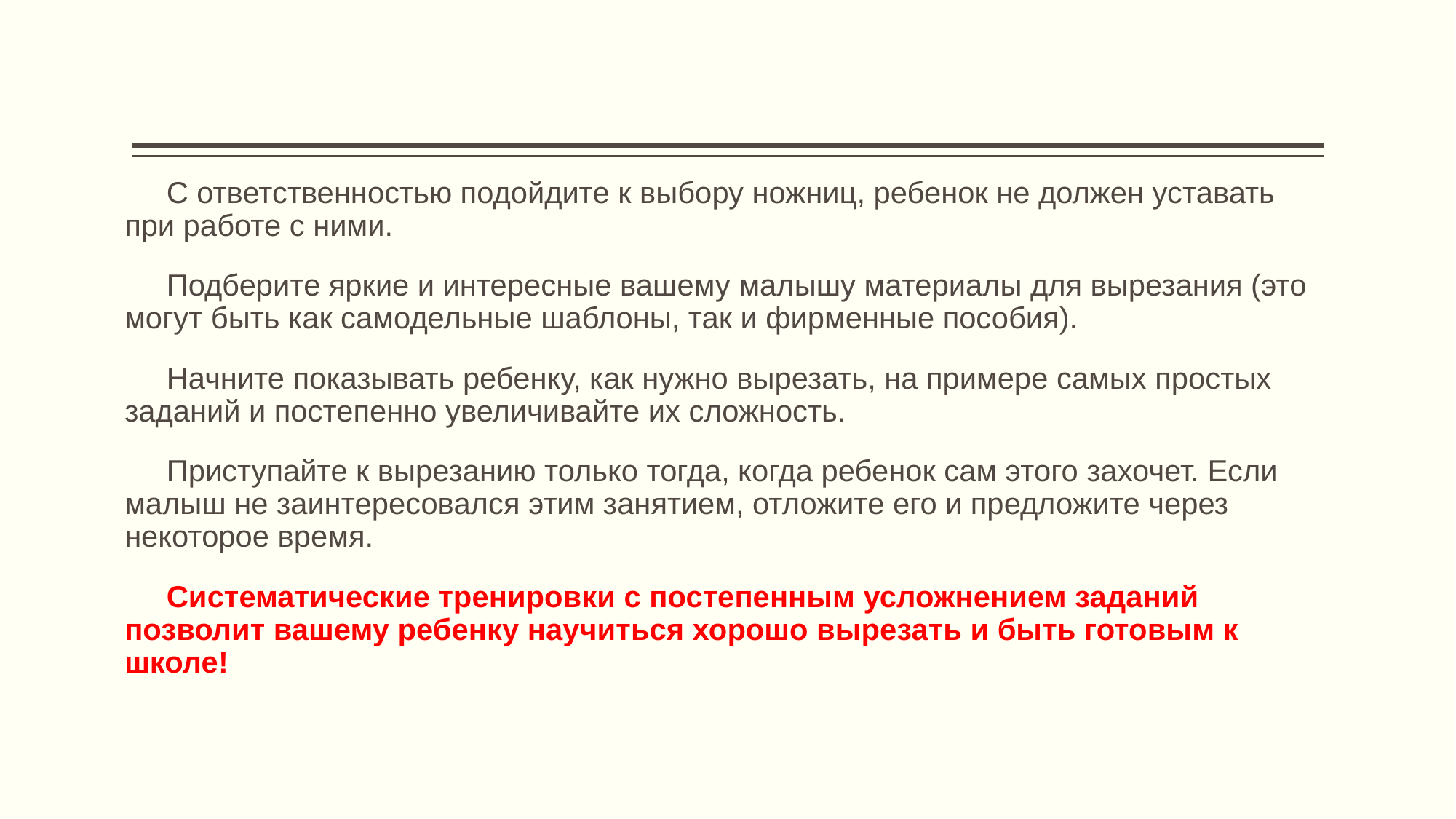

С ответственностью подойдите к выбору ножниц, ребенок не должен уставать при работе с ними.
     Подберите яркие и интересные вашему малышу материалы для вырезания (это могут быть как самодельные шаблоны, так и фирменные пособия).
     Начните показывать ребенку, как нужно вырезать, на примере самых простых заданий и постепенно увеличивайте их сложность.
     Приступайте к вырезанию только тогда, когда ребенок сам этого захочет. Если малыш не заинтересовался этим занятием, отложите его и предложите через некоторое время.
     Систематические тренировки с постепенным усложнением заданий позволит вашему ребенку научиться хорошо вырезать и быть готовым к школе!